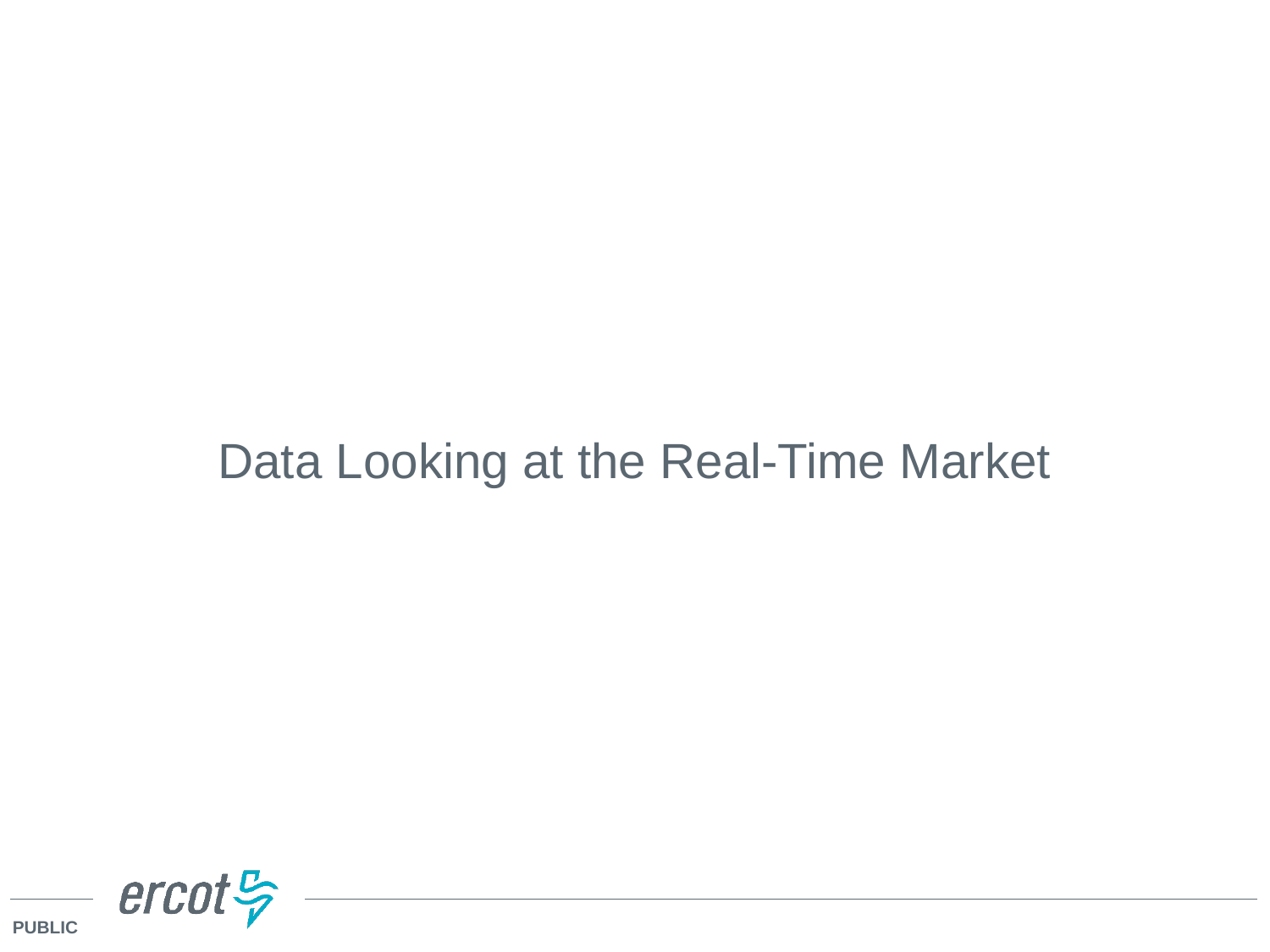

# Data Looking at the Real-Time Market